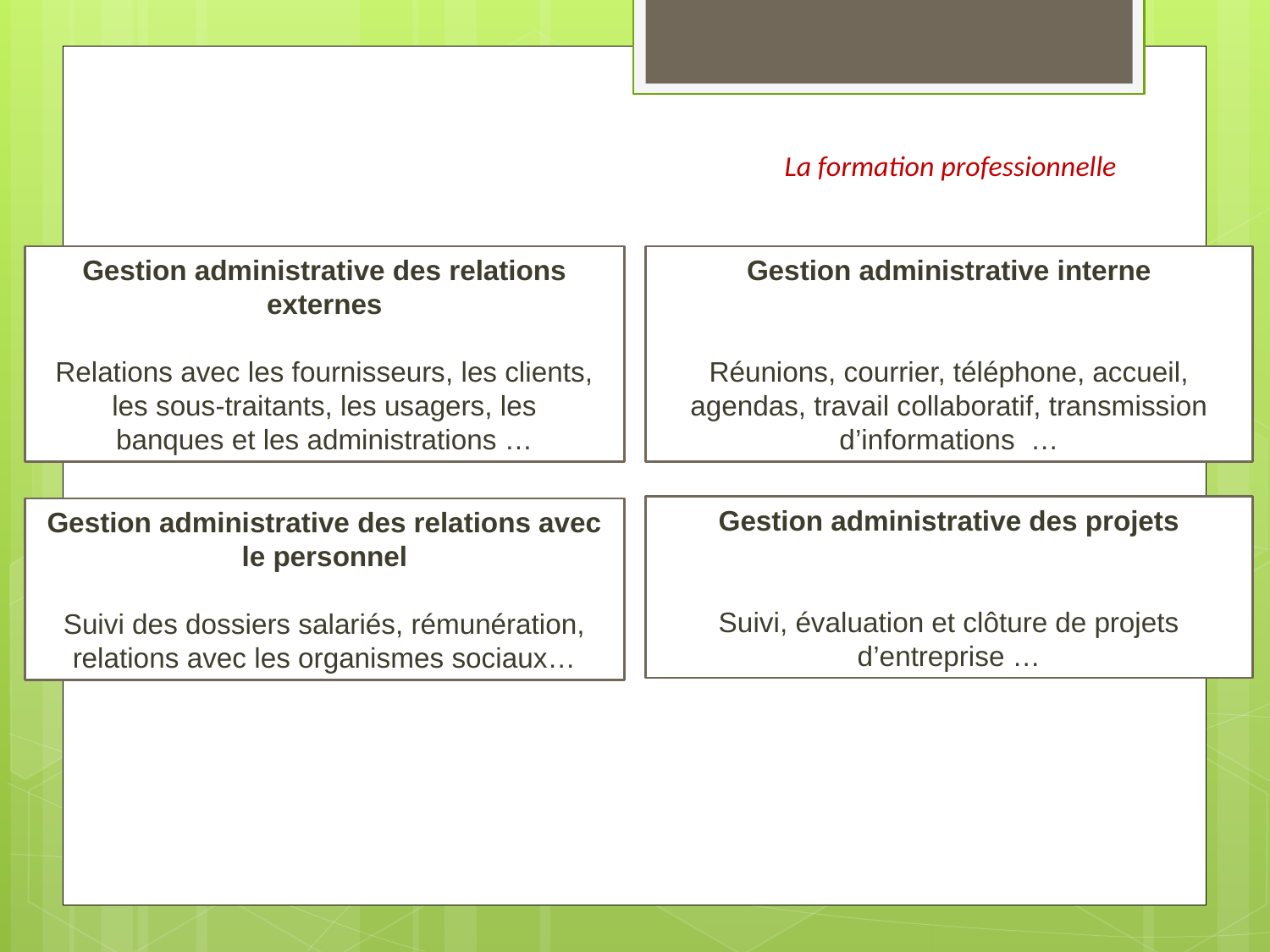

# La formation professionnelle
Gestion administrative des relations externes

Relations avec les fournisseurs, les clients, les sous-traitants, les usagers, les
banques et les administrations …
Gestion administrative interne

Réunions, courrier, téléphone, accueil, agendas, travail collaboratif, transmission d’informations  …
Gestion administrative des projets

Suivi, évaluation et clôture de projets d’entreprise …
Gestion administrative des relations avec le personnel

Suivi des dossiers salariés, rémunération, relations avec les organismes sociaux…